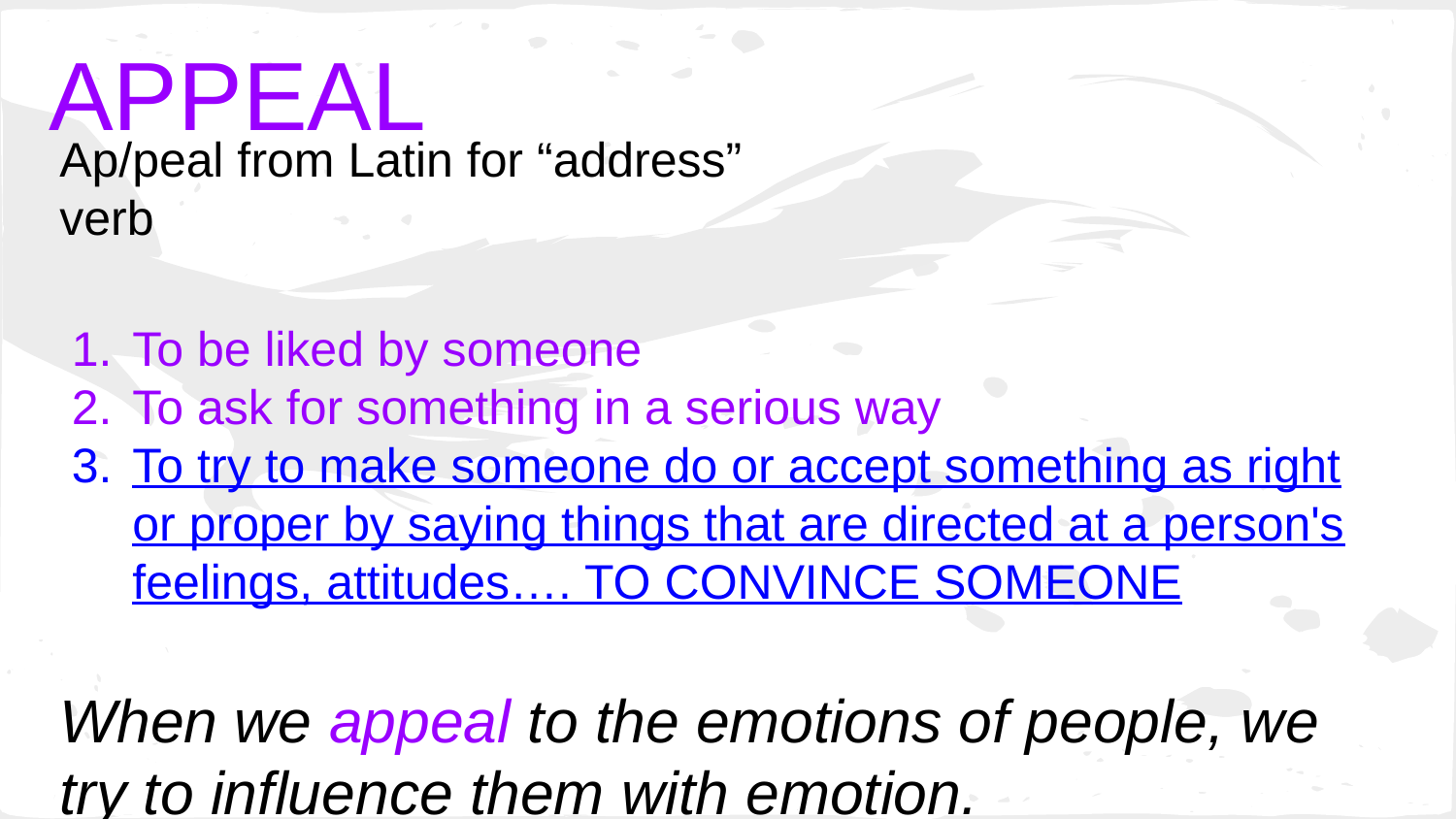

# APPEAL
Ap/peal from Latin for “address”
verb

To be liked by someone
To ask for something in a serious way
To try to make someone do or accept something as right or proper by saying things that are directed at a person's feelings, attitudes…. TO CONVINCE SOMEONE

When we appeal to the emotions of people, we try to influence them with emotion.